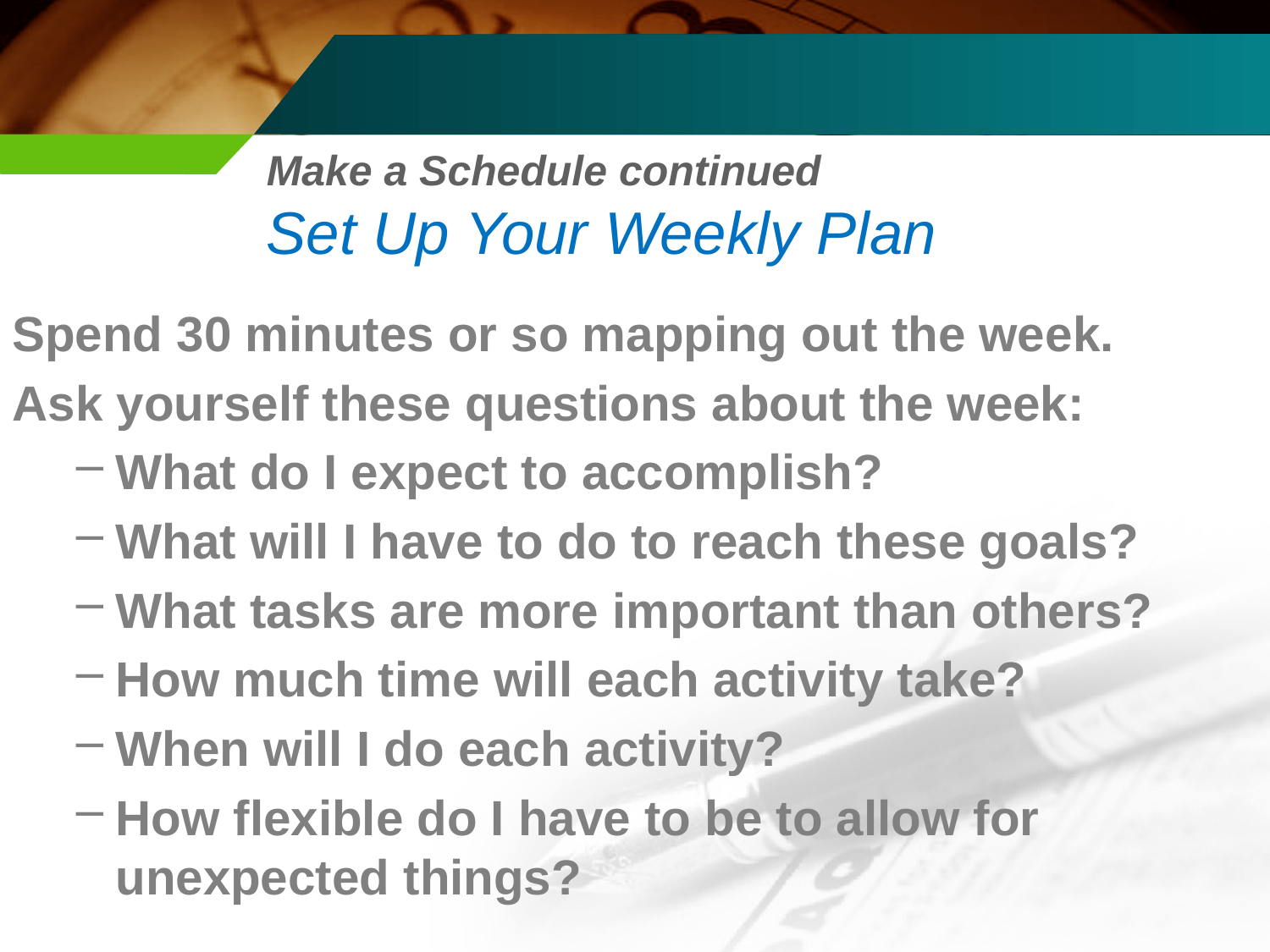

Make a Schedule continued
Set Up Your Weekly Plan
Spend 30 minutes or so mapping out the week.
Ask yourself these questions about the week:
What do I expect to accomplish?
What will I have to do to reach these goals?
What tasks are more important than others?
How much time will each activity take?
When will I do each activity?
How flexible do I have to be to allow for unexpected things?